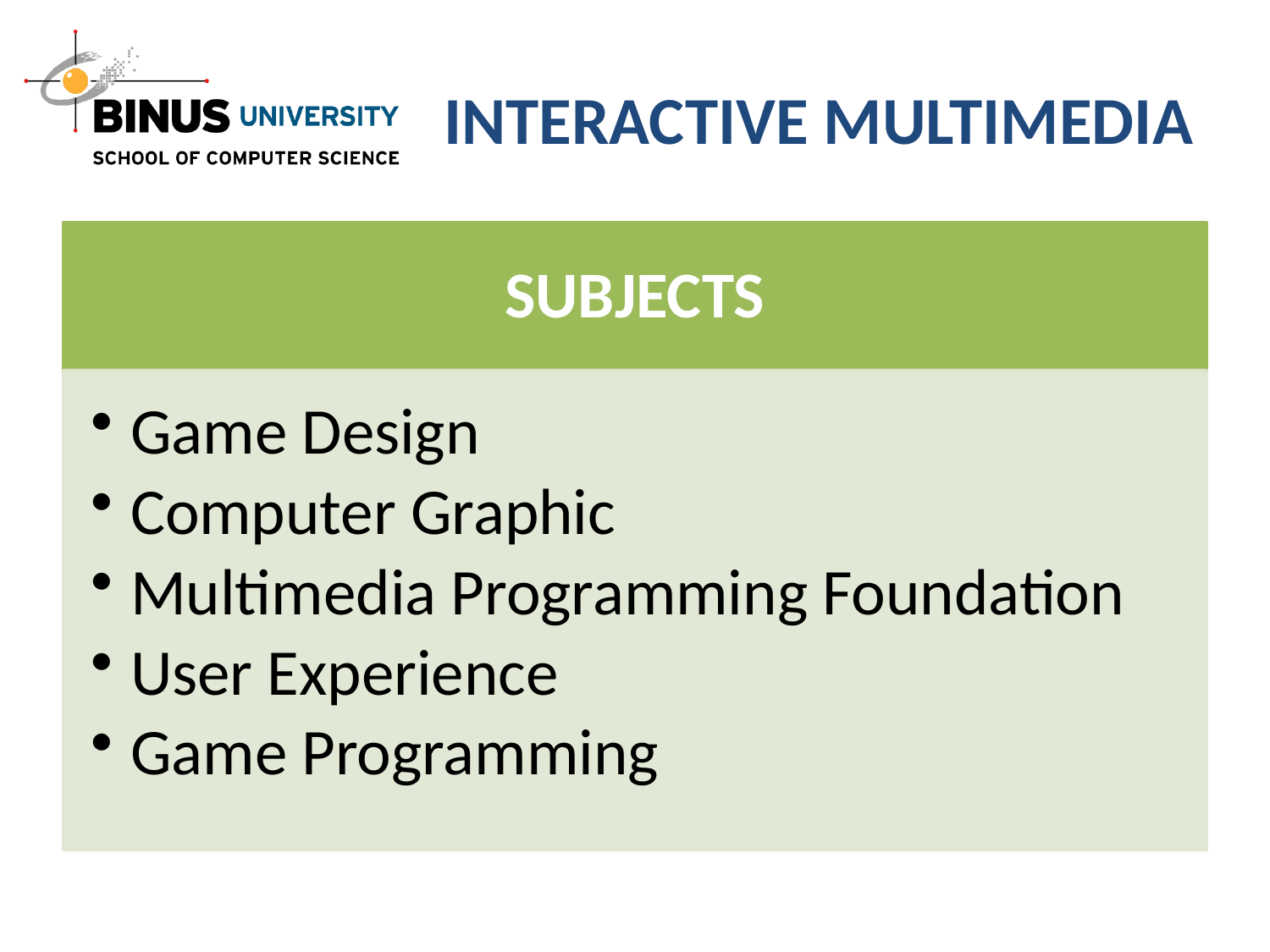

# Interactive multimedia
SUBJECTS
Game Design
Computer Graphic
Multimedia Programming Foundation
User Experience
Game Programming